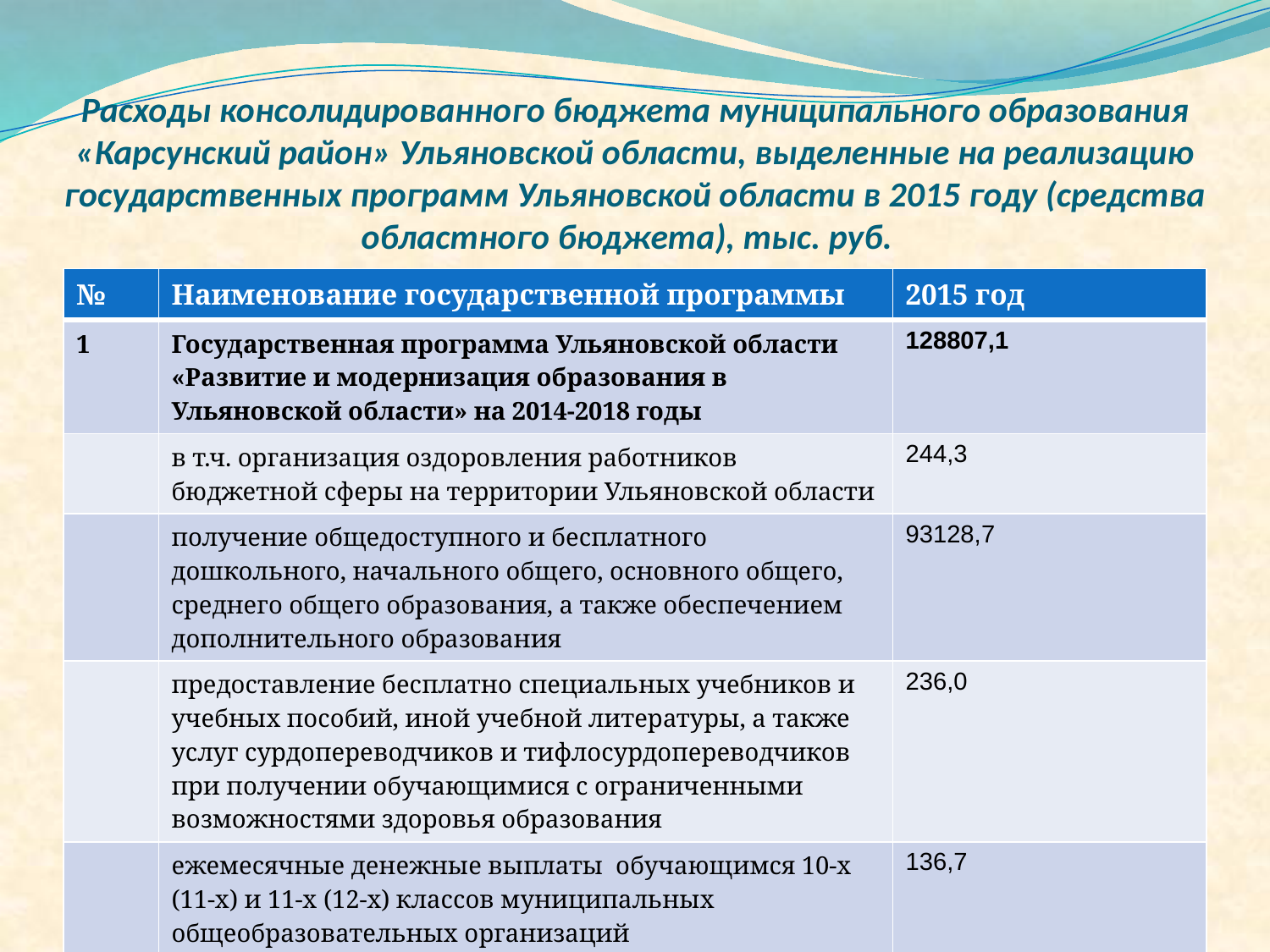

# Расходы консолидированного бюджета муниципального образования «Карсунский район» Ульяновской области, выделенные на реализацию государственных программ Ульяновской области в 2015 году (средства областного бюджета), тыс. руб.
| № | Наименование государственной программы | 2015 год |
| --- | --- | --- |
| 1 | Государственная программа Ульяновской области «Развитие и модернизация образования в Ульяновской области» на 2014-2018 годы | 128807,1 |
|  | в т.ч. организация оздоровления работников бюджетной сферы на территории Ульяновской области | 244,3 |
|  | получение общедоступного и бесплатного дошкольного, начального общего, основного общего, среднего общего образования, а также обеспечением дополнительного образования | 93128,7 |
|  | предоставление бесплатно специальных учебников и учебных пособий, иной учебной литературы, а также услуг сурдопереводчиков и тифлосурдопереводчиков при получении обучающимися с ограниченными возможностями здоровья образования | 236,0 |
|  | ежемесячные денежные выплаты обучающимся 10-х (11-х) и 11-х (12-х) классов муниципальных общеобразовательных организаций | 136,7 |